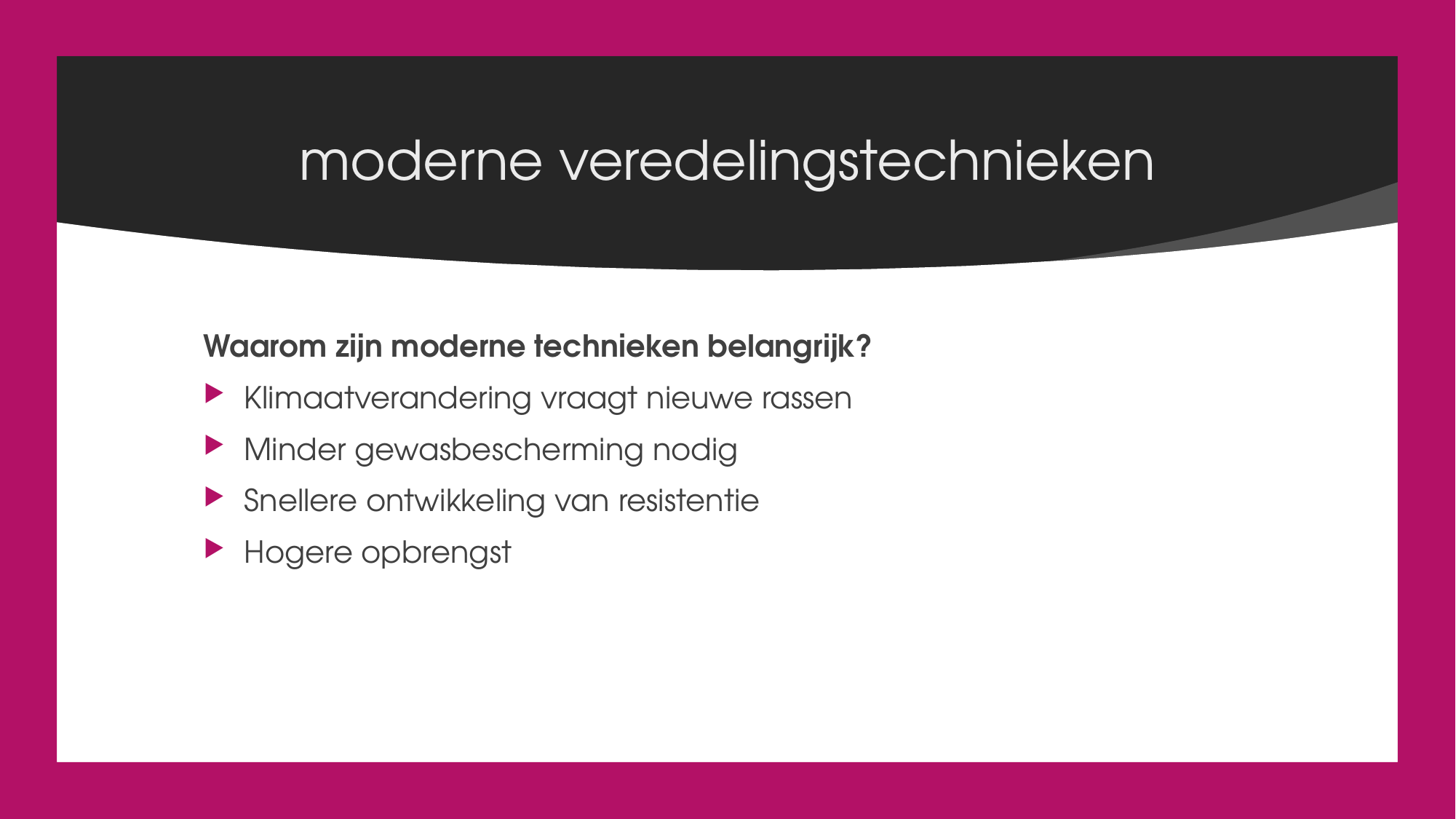

# moderne veredelingstechnieken

Waarom zijn moderne technieken belangrijk?
Klimaatverandering vraagt nieuwe rassen
Minder gewasbescherming nodig
Snellere ontwikkeling van resistentie
Hogere opbrengst